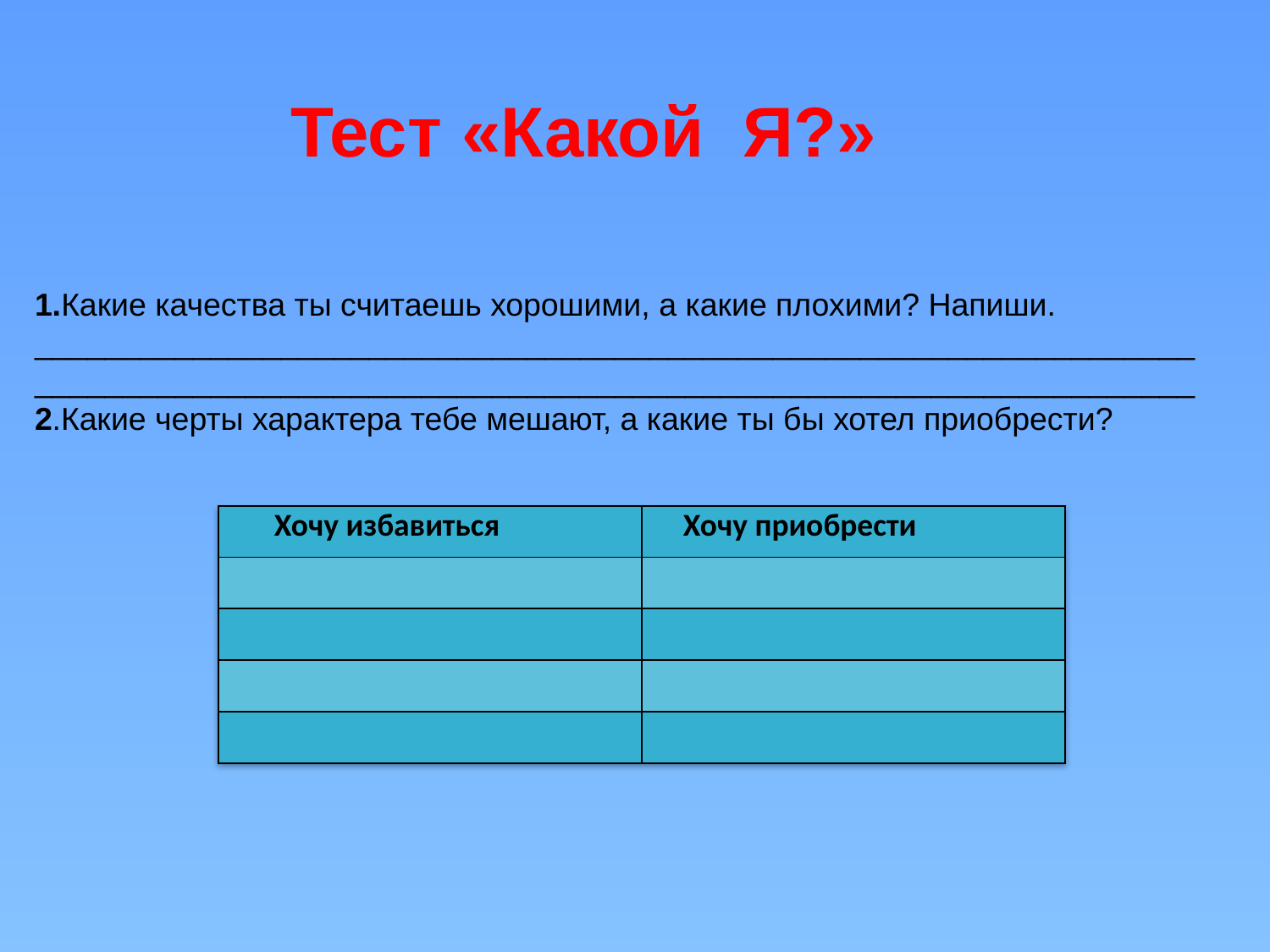

Тест «Какой  Я?»
1.Какие качества ты считаешь хорошими, а какие плохими? Напиши.
__________________________________________________________________
__________________________________________________________________
2.Какие черты характера тебе мешают, а какие ты бы хотел приобрести?
| Хочу избавиться | Хочу приобрести |
| --- | --- |
|  |  |
|  |  |
|  |  |
|  |  |